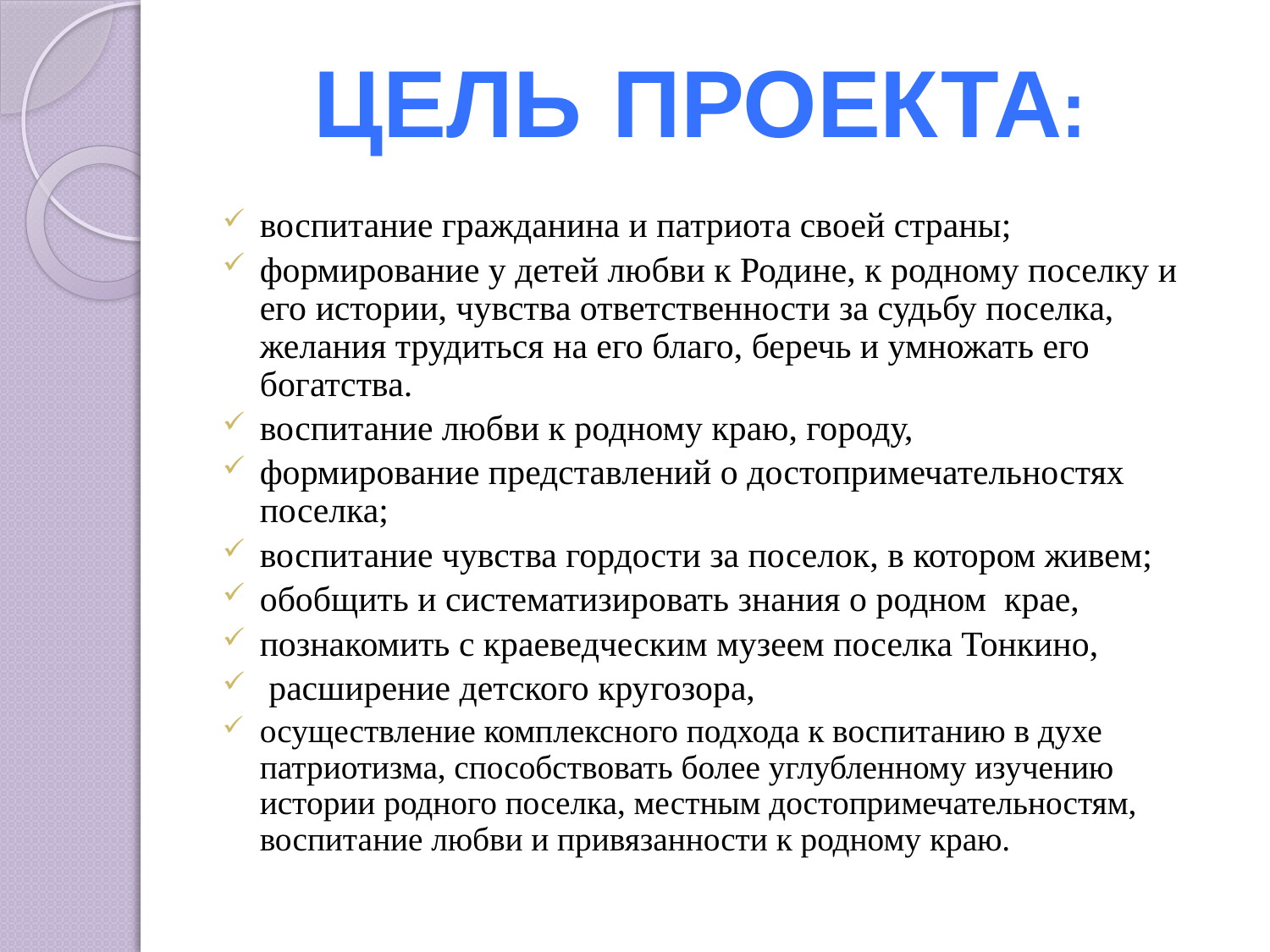

Цель проекта:
воспитание гражданина и патриота своей страны;
формирование у детей любви к Родине, к родному поселку и его истории, чувства ответственности за судьбу поселка, желания трудиться на его благо, беречь и умножать его богатства.
воспитание любви к родному краю, городу,
формирование представлений о достопримечательностях поселка;
воспитание чувства гордости за поселок, в котором живем;
обобщить и систематизировать знания о родном  крае,
познакомить с краеведческим музеем поселка Тонкино,
 расширение детского кругозора,
осуществление комплексного подхода к воспитанию в духе патриотизма, способствовать более углубленному изучению истории родного поселка, местным достопримечательностям, воспитание любви и привязанности к родному краю.